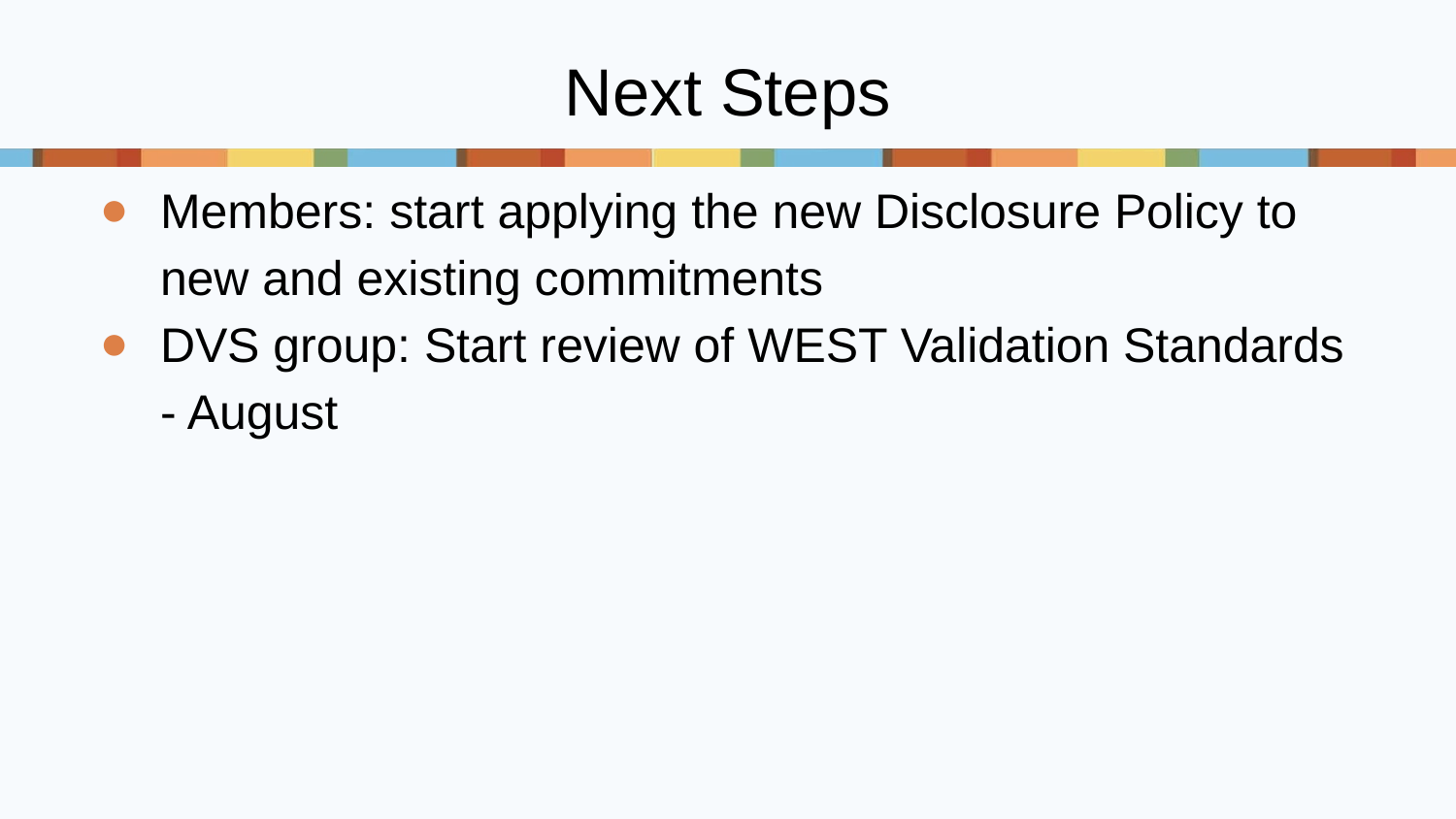

# Next Steps
Members: start applying the new Disclosure Policy to new and existing commitments
DVS group: Start review of WEST Validation Standards - August